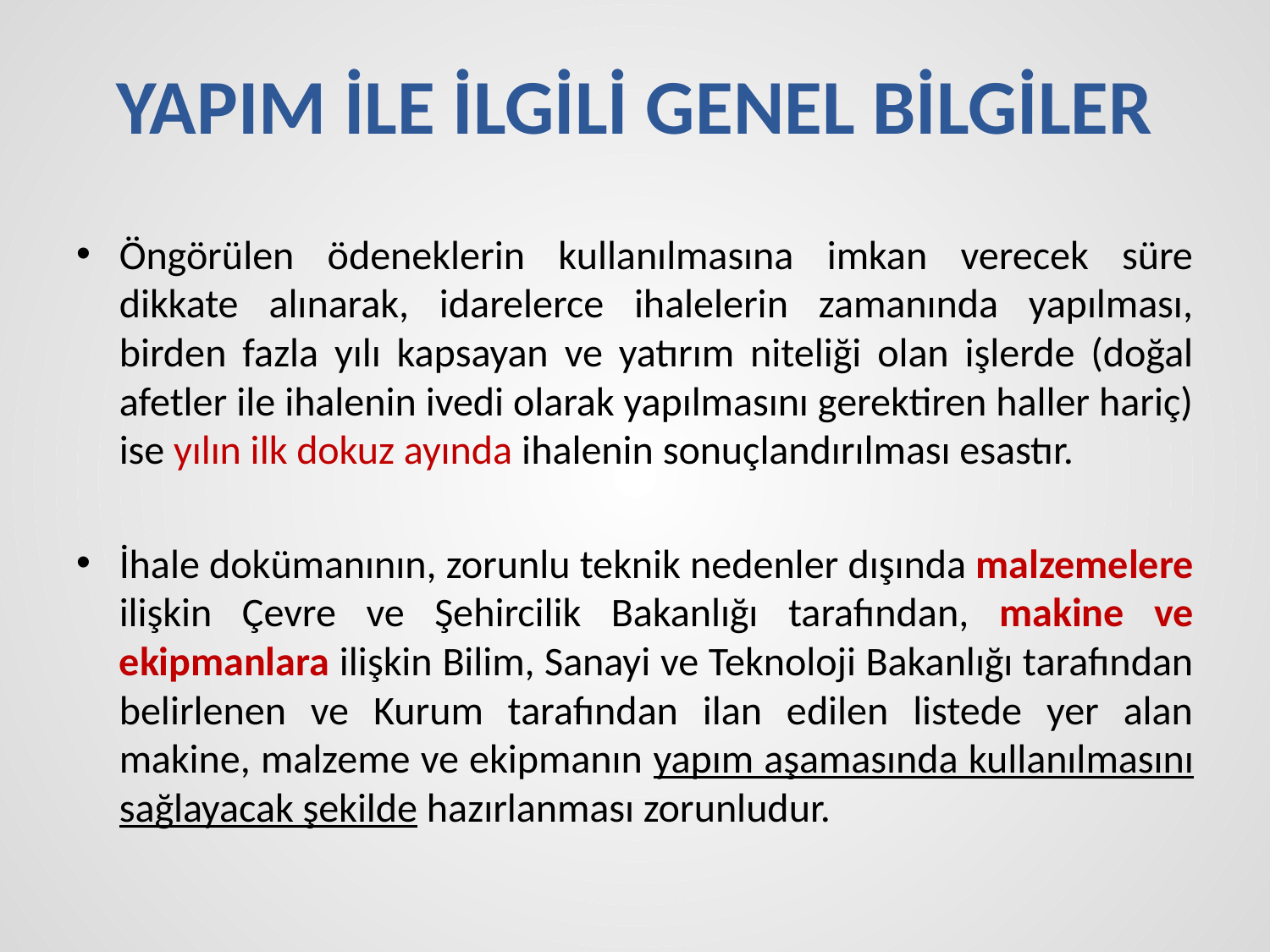

# YAPIM İLE İLGİLİ GENEL BİLGİLER
Öngörülen ödeneklerin kullanılmasına imkan verecek süre dikkate alınarak, idarelerce ihalelerin zamanında yapılması, birden fazla yılı kapsayan ve yatırım niteliği olan işlerde (doğal afetler ile ihalenin ivedi olarak yapılmasını gerektiren haller hariç) ise yılın ilk dokuz ayında ihalenin sonuçlandırılması esastır.

İhale dokümanının, zorunlu teknik nedenler dışında malzemelere ilişkin Çevre ve Şehircilik Bakanlığı tarafından, makine ve ekipmanlara ilişkin Bilim, Sanayi ve Teknoloji Bakanlığı tarafından belirlenen ve Kurum tarafından ilan edilen listede yer alan makine, malzeme ve ekipmanın yapım aşamasında kullanılmasını sağlayacak şekilde hazırlanması zorunludur.